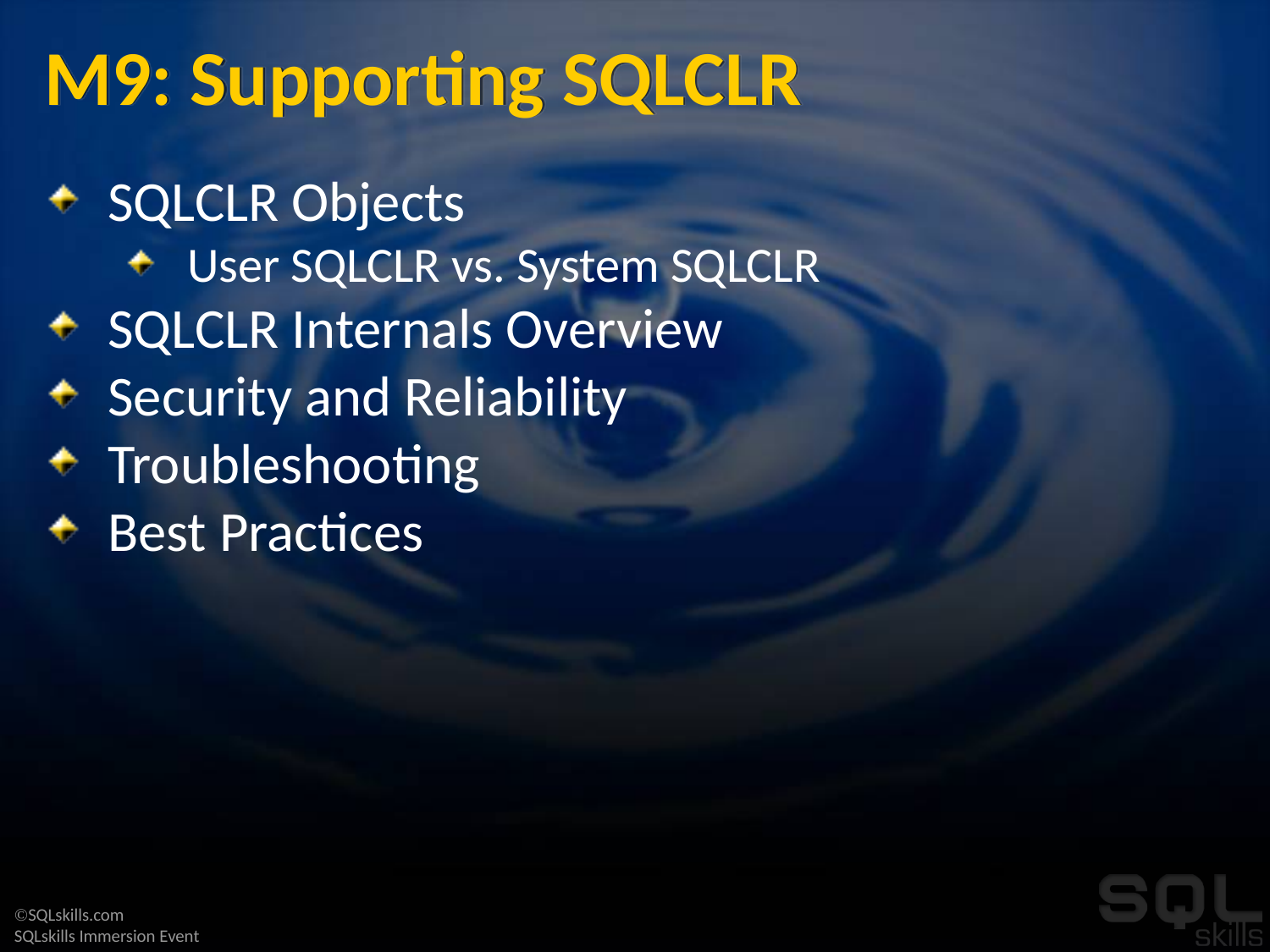

# M9: Supporting SQLCLR
SQLCLR Objects
User SQLCLR vs. System SQLCLR
SQLCLR Internals Overview
Security and Reliability
Troubleshooting
Best Practices